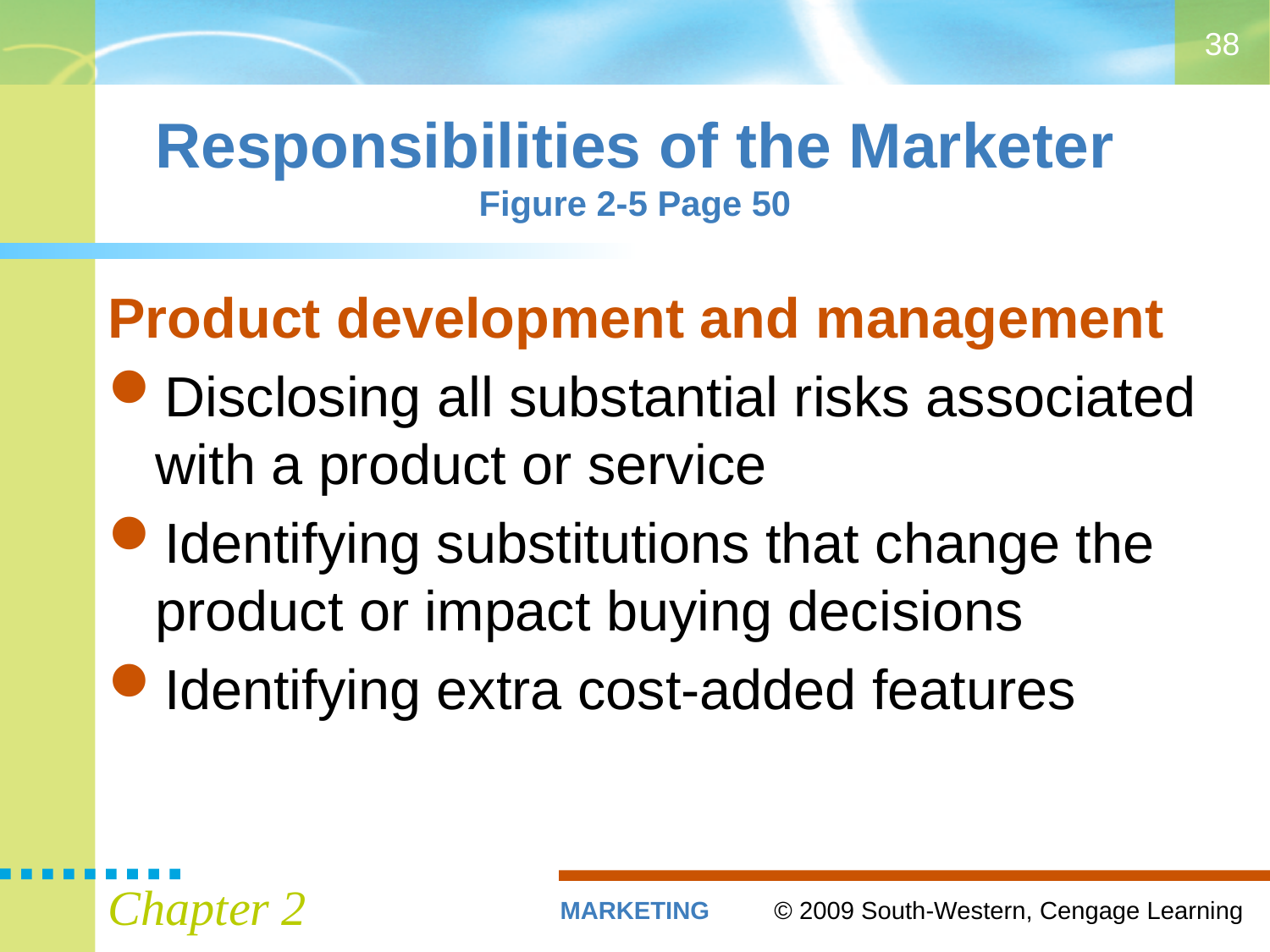

38
# Responsibilities of the Marketer Figure 2-5 Page 50
Product development and management
Disclosing all substantial risks associated with a product or service
Identifying substitutions that change the product or impact buying decisions
Identifying extra cost-added features
Chapter 2